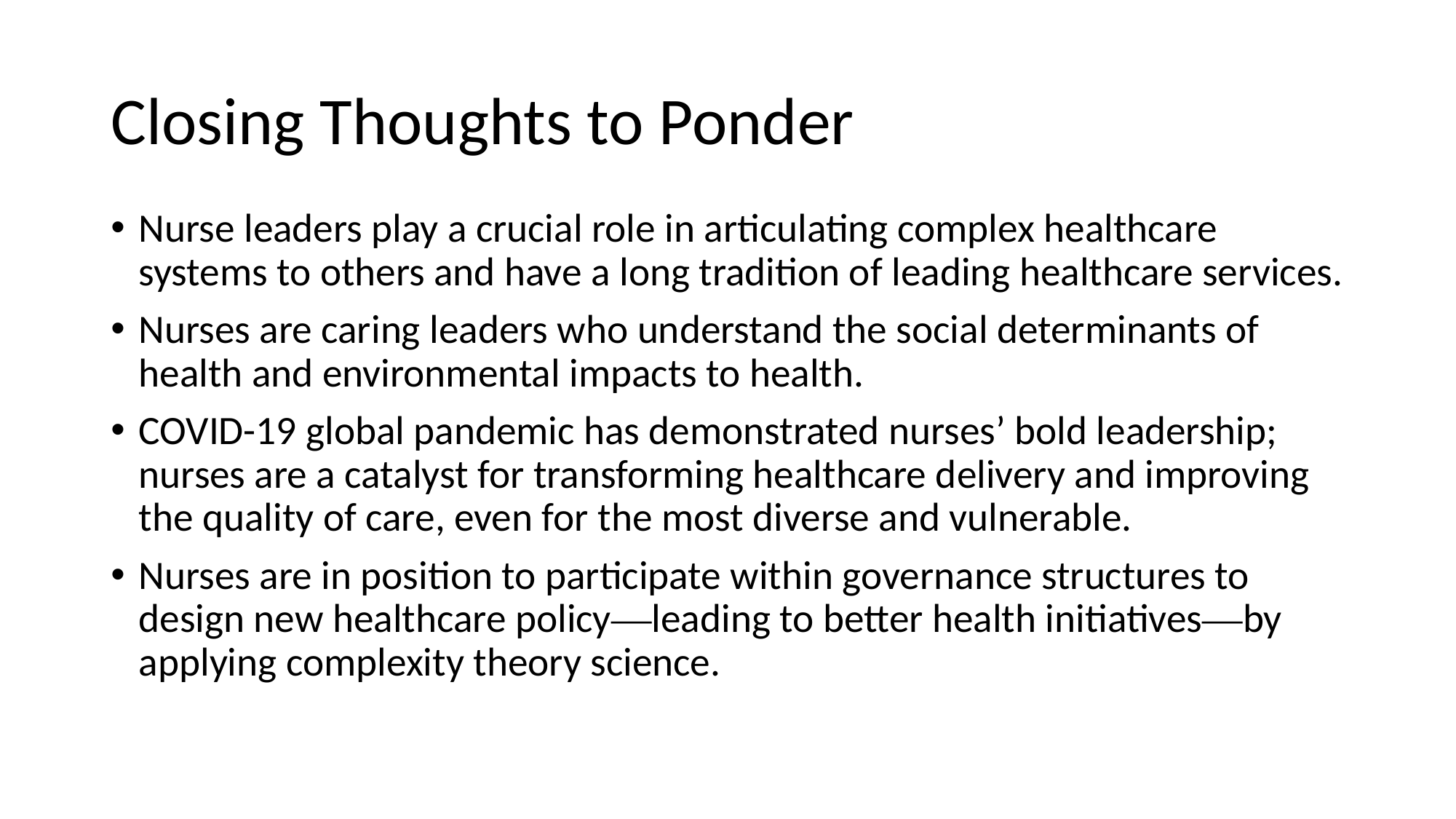

# Closing Thoughts to Ponder
Nurse leaders play a crucial role in articulating complex healthcare systems to others and have a long tradition of leading healthcare services.
Nurses are caring leaders who understand the social determinants of health and environmental impacts to health.
COVID-19 global pandemic has demonstrated nurses’ bold leadership; nurses are a catalyst for transforming healthcare delivery and improving the quality of care, even for the most diverse and vulnerable.
Nurses are in position to participate within governance structures to design new healthcare policy—leading to better health initiatives—by applying complexity theory science.